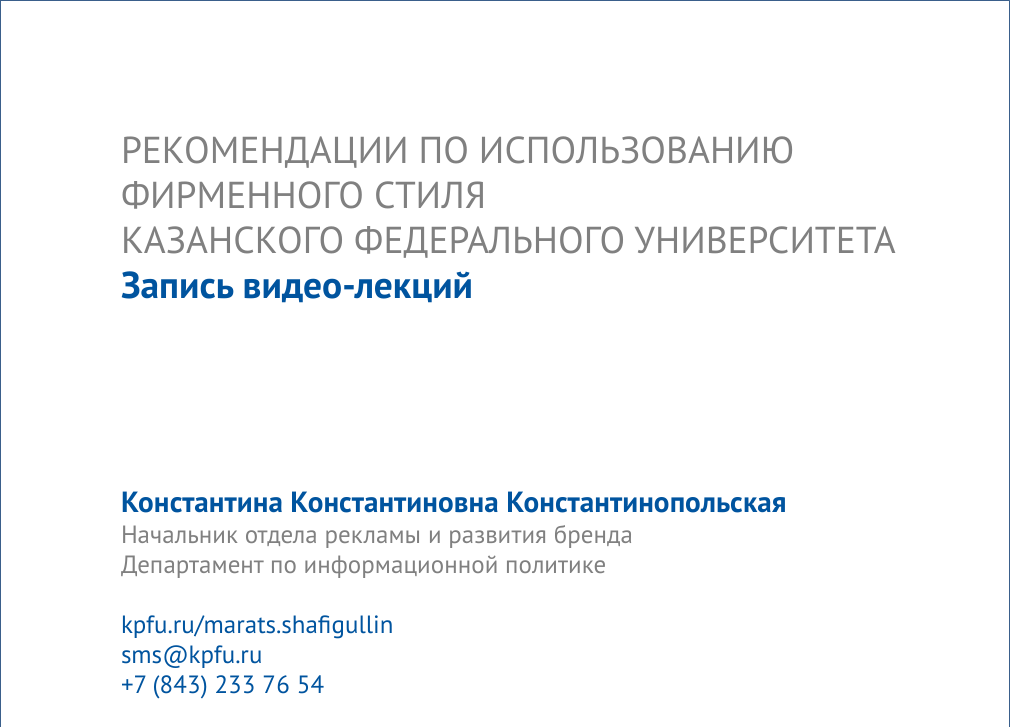

РЕКОМЕНДАЦИИ ПО ИСПОЛЬЗОВАНИЮ ФИРМЕННОГО СТИЛЯ
КАЗАНСКОГО ФЕДЕРАЛЬНОГО УНИВЕРСИТЕТА
Запись видео-лекций
Константина Константиновна Константинопольская
Начальник отдела рекламы и развития бренда
Департамент по информационной политике

kpfu.ru/marats.shafigullin
sms@kpfu.ru
+7 (843) 233 76 54